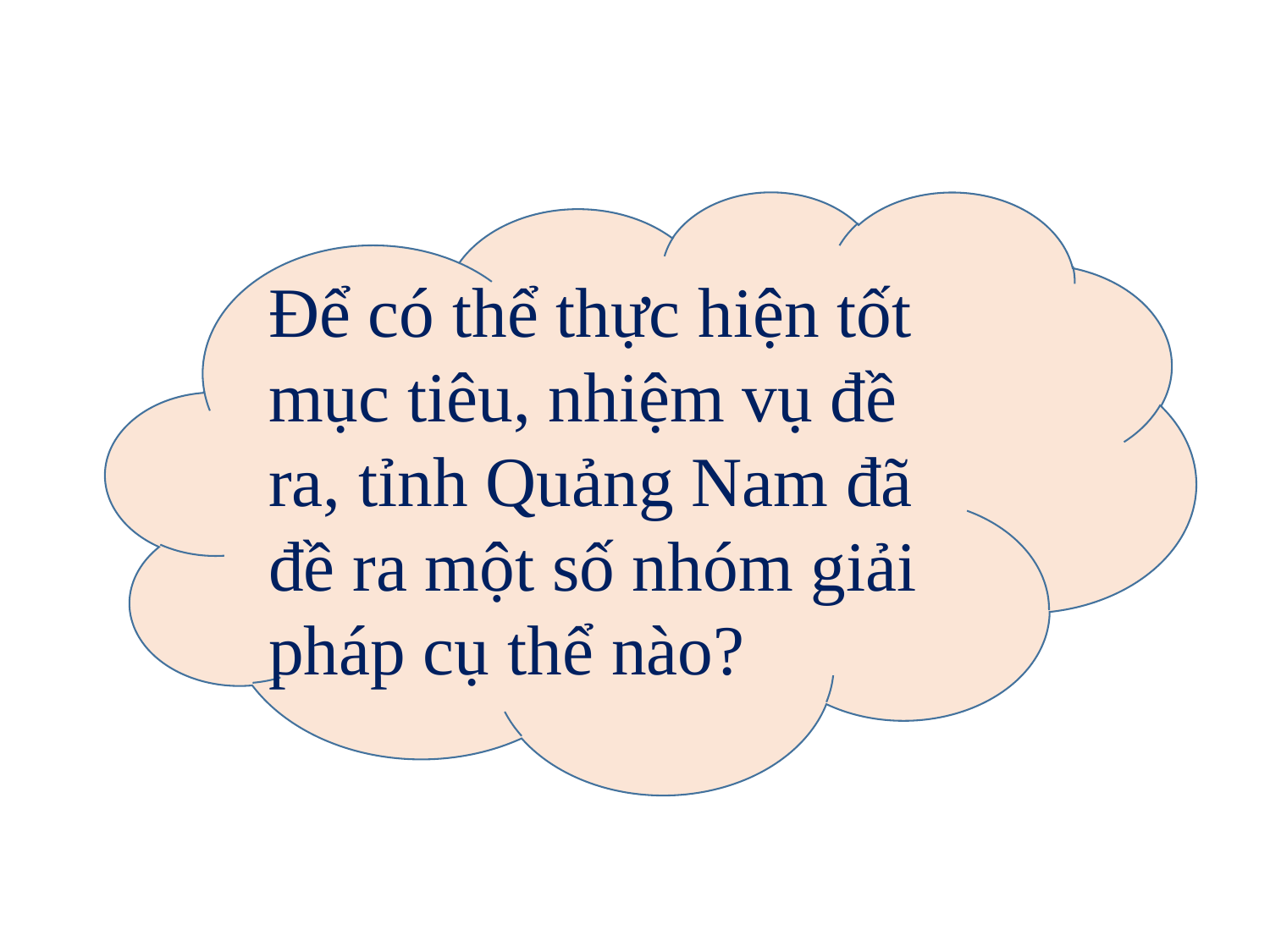

Để có thể thực hiện tốt mục tiêu, nhiệm vụ đề ra, tỉnh Quảng Nam đã đề ra một số nhóm giải pháp cụ thể nào?